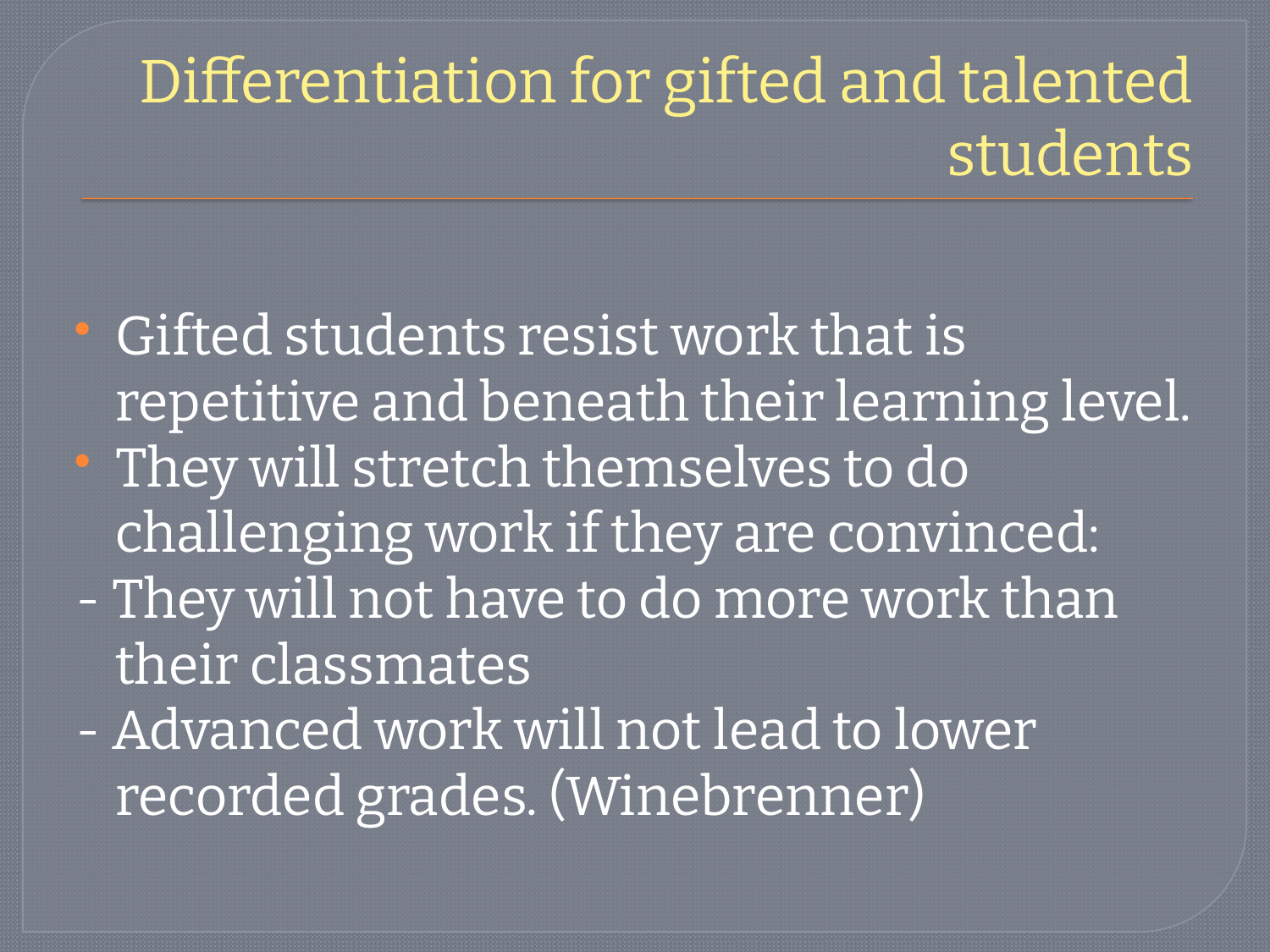

# Differentiation for gifted and talented students

Gifted students resist work that is repetitive and beneath their learning level.
They will stretch themselves to do challenging work if they are convinced:
- They will not have to do more work than their classmates
- Advanced work will not lead to lower recorded grades. (Winebrenner)